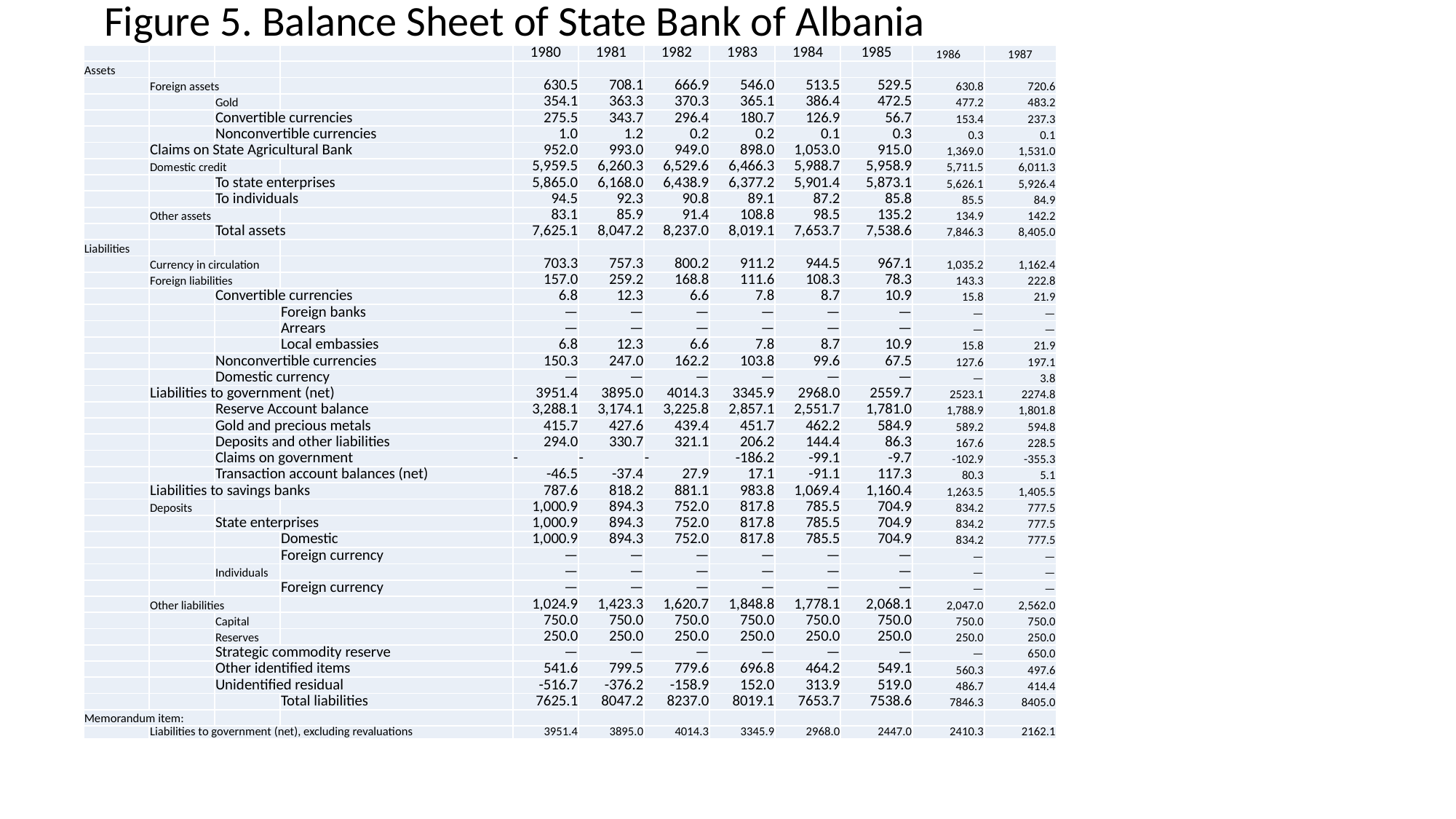

# Figure 5. Balance Sheet of State Bank of Albania
|  |  |  |  | 1980 | 1981 | 1982 | 1983 | 1984 | 1985 | 1986 | 1987 |
| --- | --- | --- | --- | --- | --- | --- | --- | --- | --- | --- | --- |
| Assets |  |  |  |  |  |  |  |  |  |  |  |
|  | Foreign assets |  |  | 630.5 | 708.1 | 666.9 | 546.0 | 513.5 | 529.5 | 630.8 | 720.6 |
|  |  | Gold |  | 354.1 | 363.3 | 370.3 | 365.1 | 386.4 | 472.5 | 477.2 | 483.2 |
|  |  | Convertible currencies |  | 275.5 | 343.7 | 296.4 | 180.7 | 126.9 | 56.7 | 153.4 | 237.3 |
|  |  | Nonconvertible currencies |  | 1.0 | 1.2 | 0.2 | 0.2 | 0.1 | 0.3 | 0.3 | 0.1 |
|  | Claims on State Agricultural Bank |  |  | 952.0 | 993.0 | 949.0 | 898.0 | 1,053.0 | 915.0 | 1,369.0 | 1,531.0 |
|  | Domestic credit |  |  | 5,959.5 | 6,260.3 | 6,529.6 | 6,466.3 | 5,988.7 | 5,958.9 | 5,711.5 | 6,011.3 |
|  |  | To state enterprises |  | 5,865.0 | 6,168.0 | 6,438.9 | 6,377.2 | 5,901.4 | 5,873.1 | 5,626.1 | 5,926.4 |
|  |  | To individuals |  | 94.5 | 92.3 | 90.8 | 89.1 | 87.2 | 85.8 | 85.5 | 84.9 |
|  | Other assets |  |  | 83.1 | 85.9 | 91.4 | 108.8 | 98.5 | 135.2 | 134.9 | 142.2 |
|  |  | Total assets |  | 7,625.1 | 8,047.2 | 8,237.0 | 8,019.1 | 7,653.7 | 7,538.6 | 7,846.3 | 8,405.0 |
| Liabilities |  |  |  |  |  |  |  |  |  |  |  |
|  | Currency in circulation |  |  | 703.3 | 757.3 | 800.2 | 911.2 | 944.5 | 967.1 | 1,035.2 | 1,162.4 |
|  | Foreign liabilities |  |  | 157.0 | 259.2 | 168.8 | 111.6 | 108.3 | 78.3 | 143.3 | 222.8 |
|  |  | Convertible currencies |  | 6.8 | 12.3 | 6.6 | 7.8 | 8.7 | 10.9 | 15.8 | 21.9 |
|  |  |  | Foreign banks | — | — | — | — | — | — | — | — |
|  |  |  | Arrears | — | — | — | — | — | — | — | — |
|  |  |  | Local embassies | 6.8 | 12.3 | 6.6 | 7.8 | 8.7 | 10.9 | 15.8 | 21.9 |
|  |  | Nonconvertible currencies |  | 150.3 | 247.0 | 162.2 | 103.8 | 99.6 | 67.5 | 127.6 | 197.1 |
|  |  | Domestic currency |  | — | — | — | — | — | — | — | 3.8 |
|  | Liabilities to government (net) |  |  | 3951.4 | 3895.0 | 4014.3 | 3345.9 | 2968.0 | 2559.7 | 2523.1 | 2274.8 |
|  |  | Reserve Account balance |  | 3,288.1 | 3,174.1 | 3,225.8 | 2,857.1 | 2,551.7 | 1,781.0 | 1,788.9 | 1,801.8 |
|  |  | Gold and precious metals |  | 415.7 | 427.6 | 439.4 | 451.7 | 462.2 | 584.9 | 589.2 | 594.8 |
|  |  | Deposits and other liabilities |  | 294.0 | 330.7 | 321.1 | 206.2 | 144.4 | 86.3 | 167.6 | 228.5 |
|  |  | Claims on government |  | - | - | - | -186.2 | -99.1 | -9.7 | -102.9 | -355.3 |
|  |  | Transaction account balances (net) |  | -46.5 | -37.4 | 27.9 | 17.1 | -91.1 | 117.3 | 80.3 | 5.1 |
|  | Liabilities to savings banks |  |  | 787.6 | 818.2 | 881.1 | 983.8 | 1,069.4 | 1,160.4 | 1,263.5 | 1,405.5 |
|  | Deposits |  |  | 1,000.9 | 894.3 | 752.0 | 817.8 | 785.5 | 704.9 | 834.2 | 777.5 |
|  |  | State enterprises |  | 1,000.9 | 894.3 | 752.0 | 817.8 | 785.5 | 704.9 | 834.2 | 777.5 |
|  |  |  | Domestic | 1,000.9 | 894.3 | 752.0 | 817.8 | 785.5 | 704.9 | 834.2 | 777.5 |
|  |  |  | Foreign currency | — | — | — | — | — | — | — | — |
|  |  | Individuals |  | — | — | — | — | — | — | — | — |
|  |  |  | Foreign currency | — | — | — | — | — | — | — | — |
|  | Other liabilities |  |  | 1,024.9 | 1,423.3 | 1,620.7 | 1,848.8 | 1,778.1 | 2,068.1 | 2,047.0 | 2,562.0 |
|  |  | Capital |  | 750.0 | 750.0 | 750.0 | 750.0 | 750.0 | 750.0 | 750.0 | 750.0 |
|  |  | Reserves |  | 250.0 | 250.0 | 250.0 | 250.0 | 250.0 | 250.0 | 250.0 | 250.0 |
|  |  | Strategic commodity reserve |  | — | — | — | — | — | — | — | 650.0 |
|  |  | Other identified items |  | 541.6 | 799.5 | 779.6 | 696.8 | 464.2 | 549.1 | 560.3 | 497.6 |
|  |  | Unidentified residual |  | -516.7 | -376.2 | -158.9 | 152.0 | 313.9 | 519.0 | 486.7 | 414.4 |
|  |  |  | Total liabilities | 7625.1 | 8047.2 | 8237.0 | 8019.1 | 7653.7 | 7538.6 | 7846.3 | 8405.0 |
| Memorandum item: |  |  |  |  |  |  |  |  |  |  |  |
|  | Liabilities to government (net), excluding revaluations |  |  | 3951.4 | 3895.0 | 4014.3 | 3345.9 | 2968.0 | 2447.0 | 2410.3 | 2162.1 |